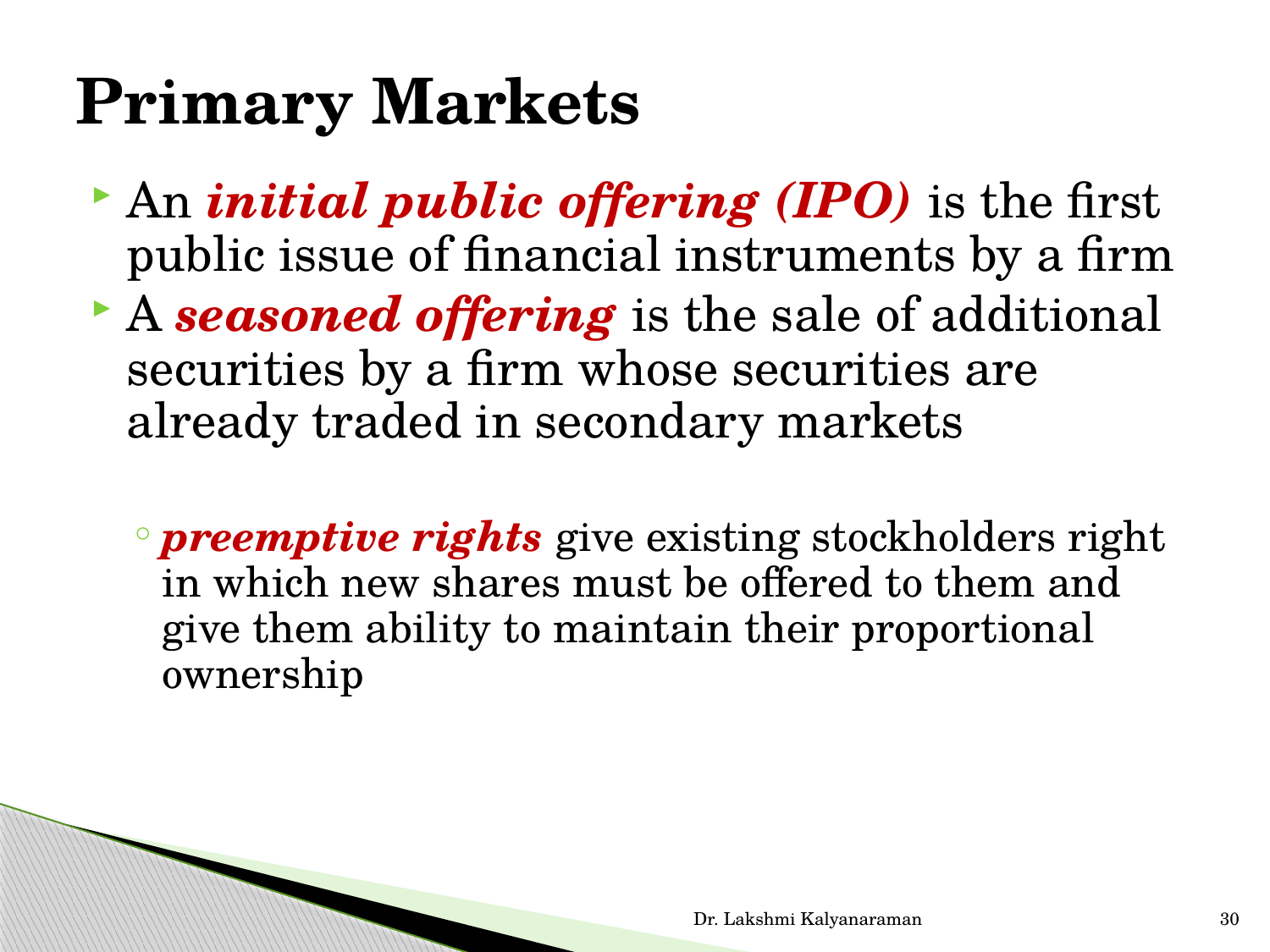

# Primary Markets
An initial public offering (IPO) is the first public issue of financial instruments by a firm
A seasoned offering is the sale of additional securities by a firm whose securities are already traded in secondary markets

preemptive rights give existing stockholders right in which new shares must be offered to them and give them ability to maintain their proportional ownership

Dr. Lakshmi Kalyanaraman
30